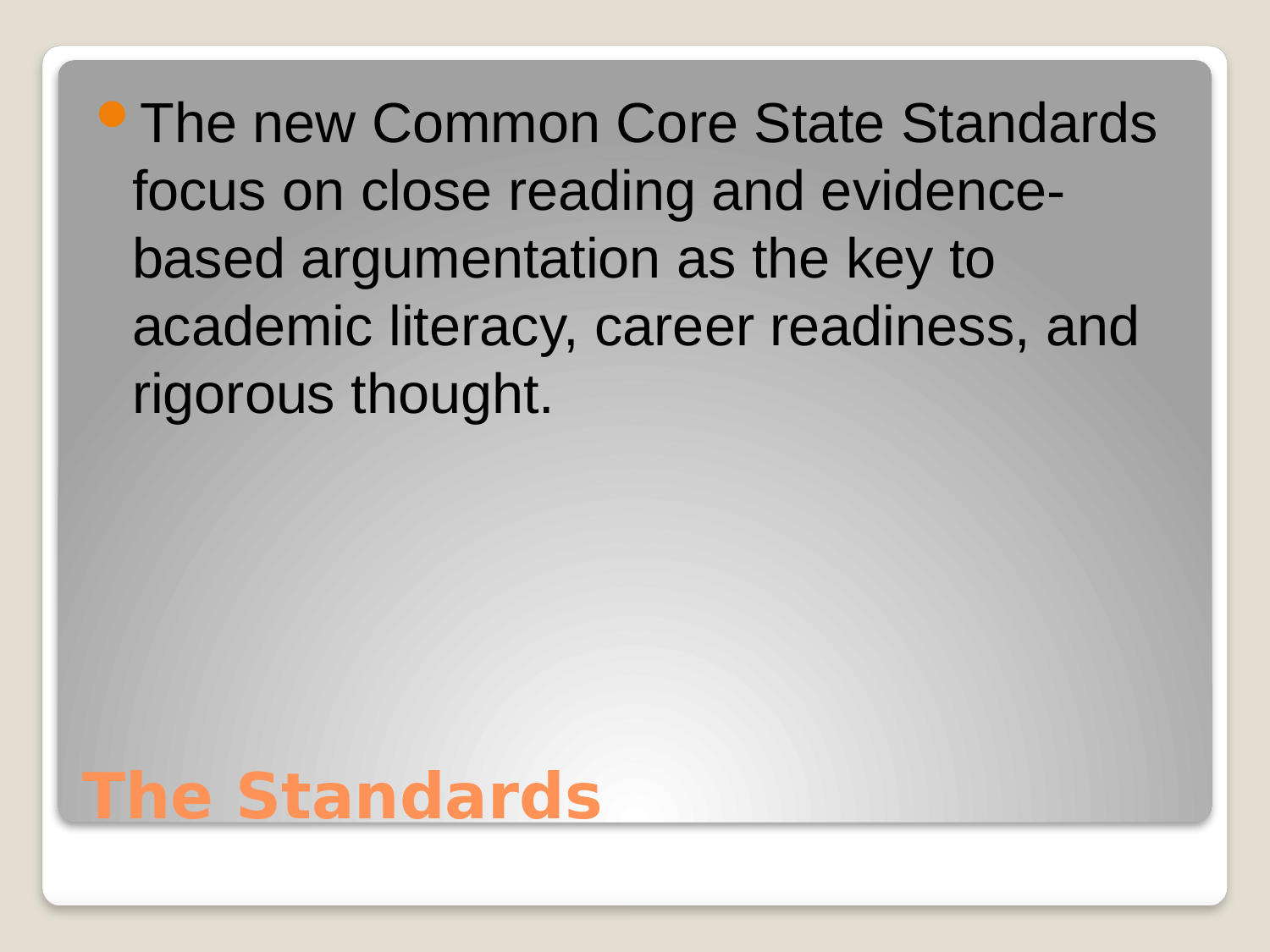

The new Common Core State Standards focus on close reading and evidence-based argumentation as the key to academic literacy, career readiness, and rigorous thought.
# The Standards